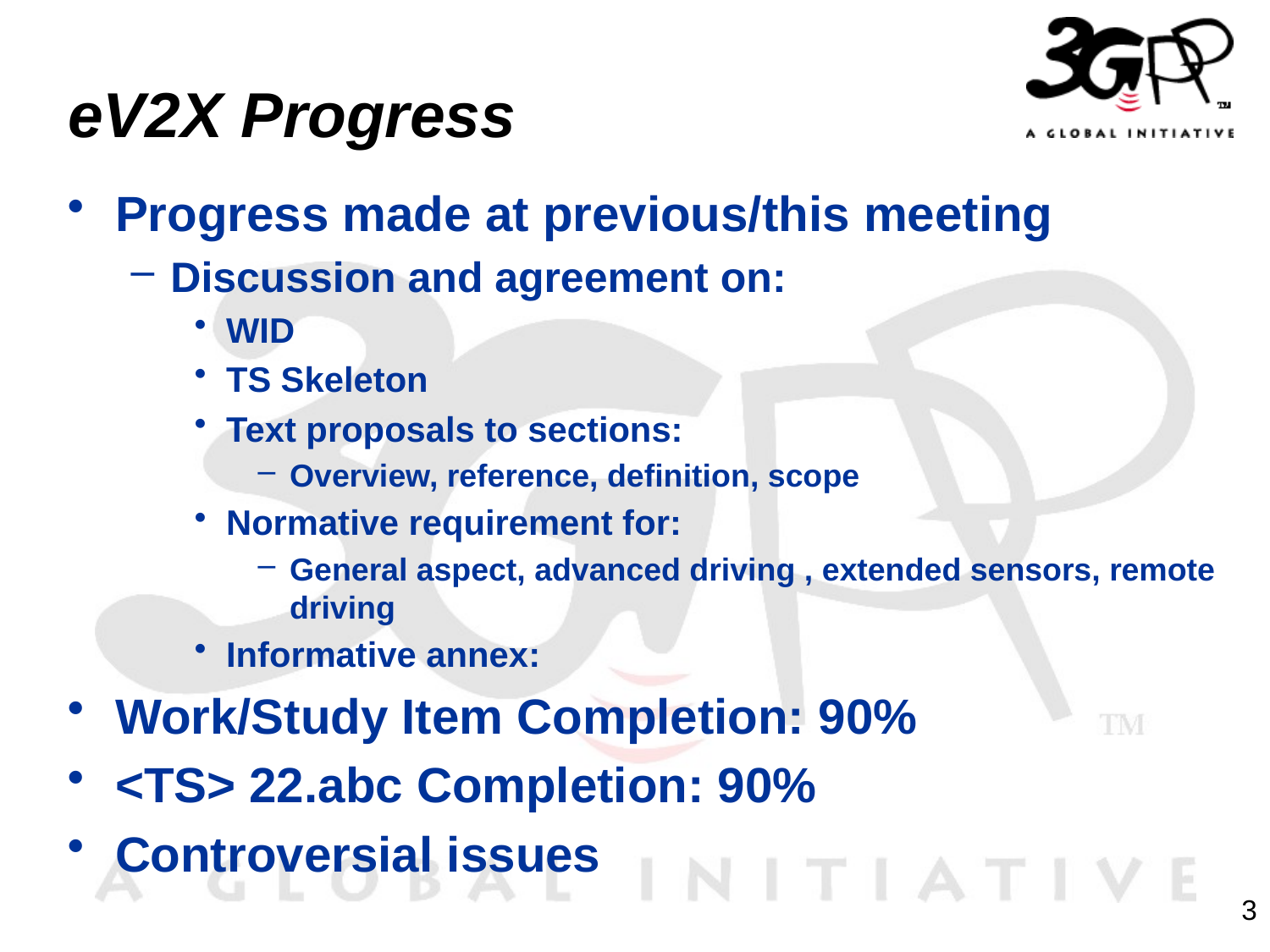

# eV2X Progress
Progress made at previous/this meeting
Discussion and agreement on:
WID
TS Skeleton
Text proposals to sections:
Overview, reference, definition, scope
Normative requirement for:
General aspect, advanced driving , extended sensors, remote driving
Informative annex:
Work/Study Item Completion: 90%
<TS> 22.abc Completion: 90%
Controversial issues

3